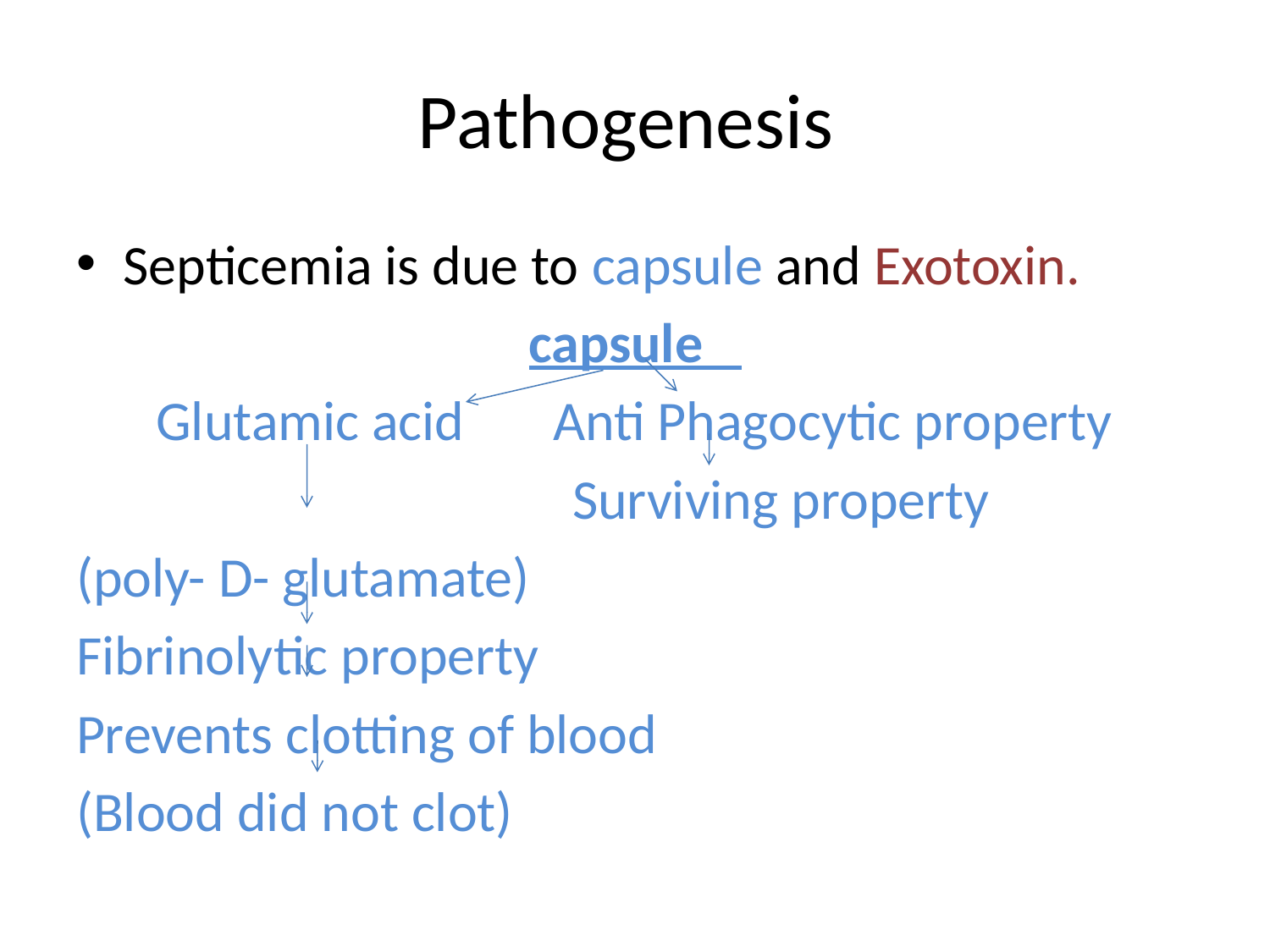

# Pathogenesis
Septicemia is due to capsule and Exotoxin.
capsule
Glutamic acid       Anti Phagocytic property
                       Surviving property
(poly- D- glutamate)
Fibrinolytic property
Prevents clotting of blood
(Blood did not clot)